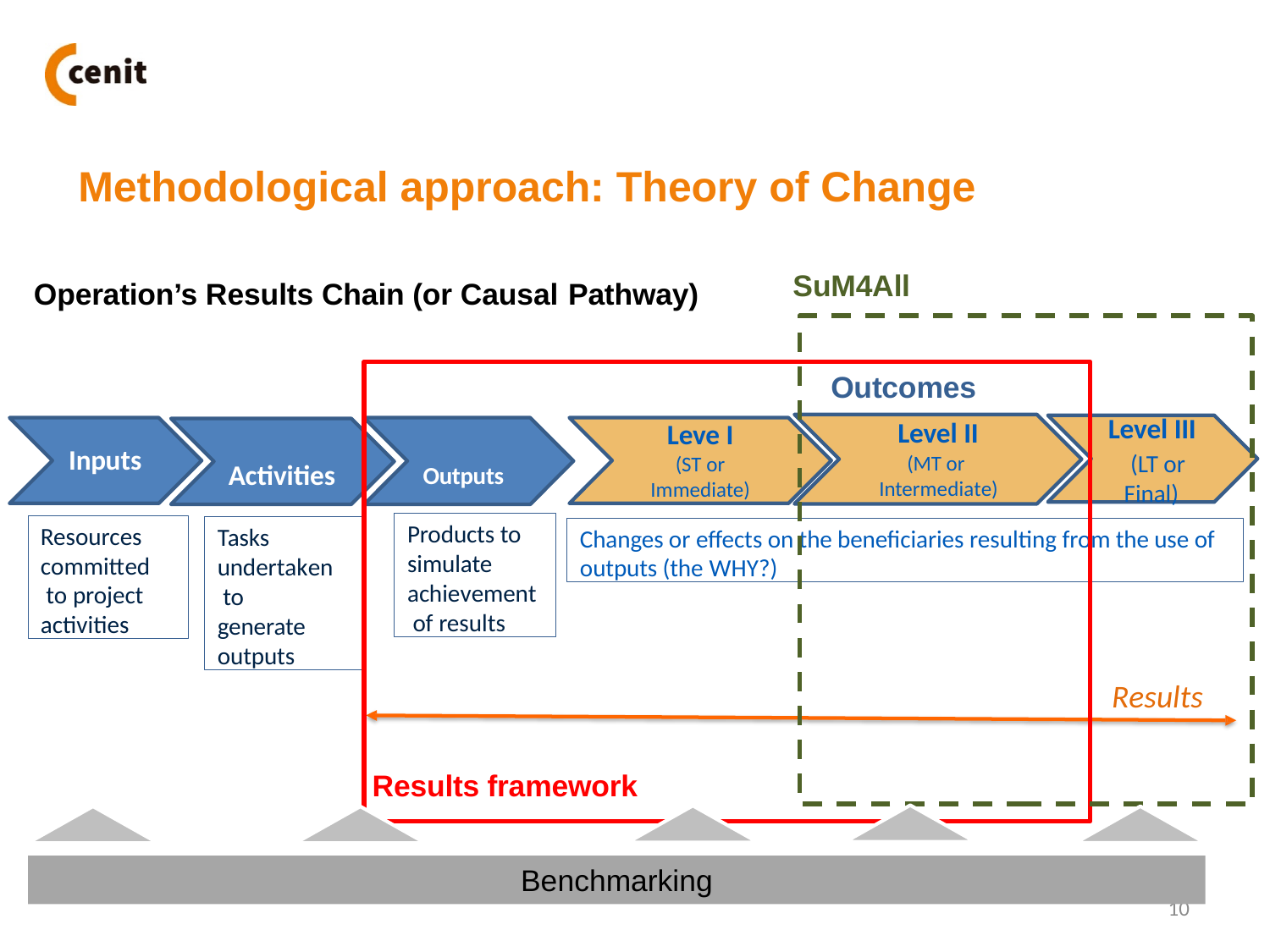

# Methodological approach: Theory of Change
SuM4All
Operation’s Results Chain (or Causal Pathway)

Outcomes
Level III  (LT or  Final)

Level II
(MT or  Intermediate)

Leve I
(ST or
Immediate)

Inputs
Activities	Outputs
Products to  simulate  achievement  of results
Resources  committed  to project  activities
Tasks  undertaken  to generate  outputs
Changes or effects on the beneficiaries resulting from the use of  outputs (the WHY?)
Results

Results framework
10
Benchmarking
10